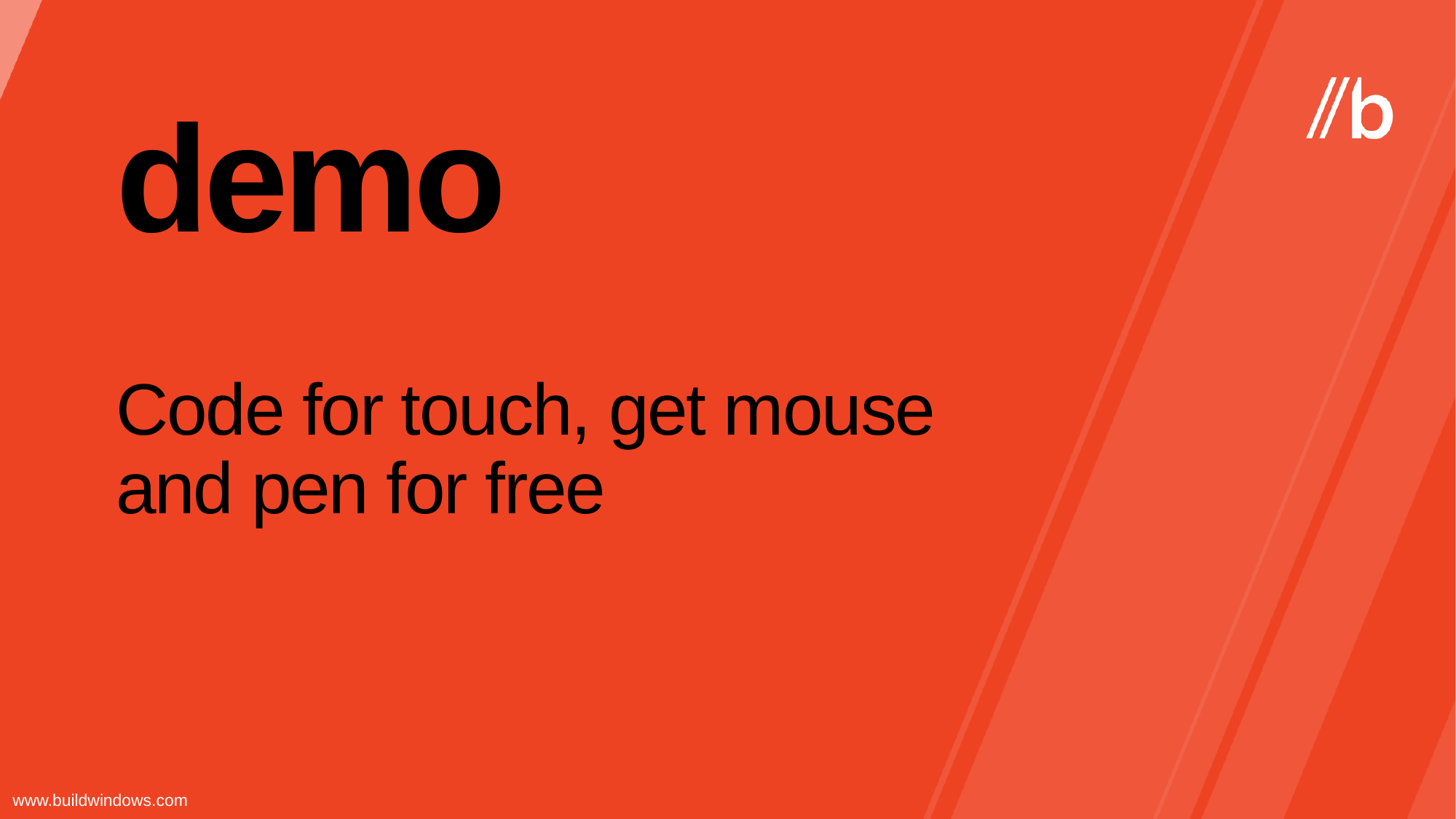

demo
# Code for touch, get mouse and pen for free